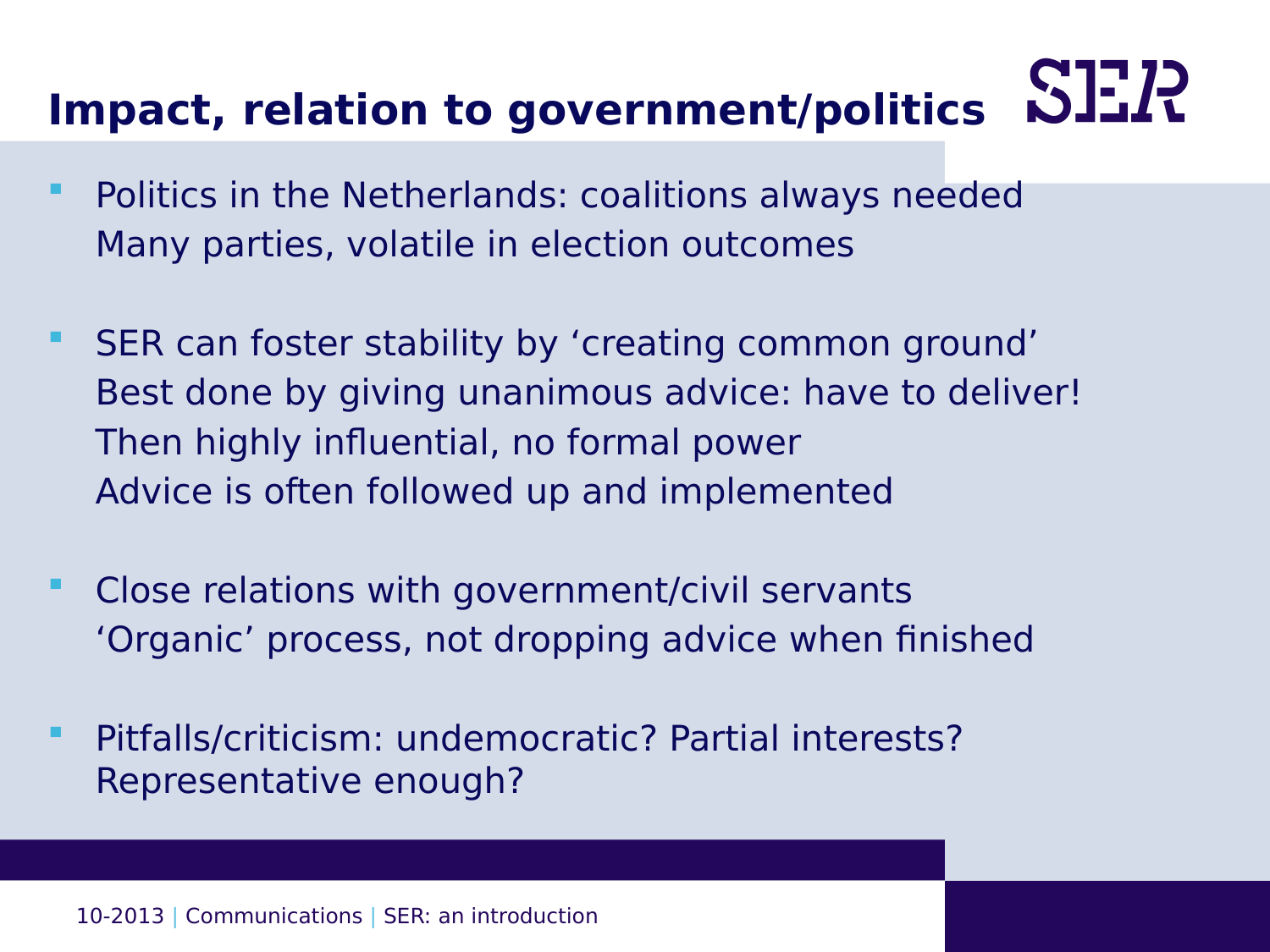

# Impact, relation to government/politics
Politics in the Netherlands: coalitions always needed
	Many parties, volatile in election outcomes

SER can foster stability by ‘creating common ground’
	Best done by giving unanimous advice: have to deliver!
	Then highly influential, no formal power
	Advice is often followed up and implemented

Close relations with government/civil servants
	‘Organic’ process, not dropping advice when finished

Pitfalls/criticism: undemocratic? Partial interests? Representative enough?